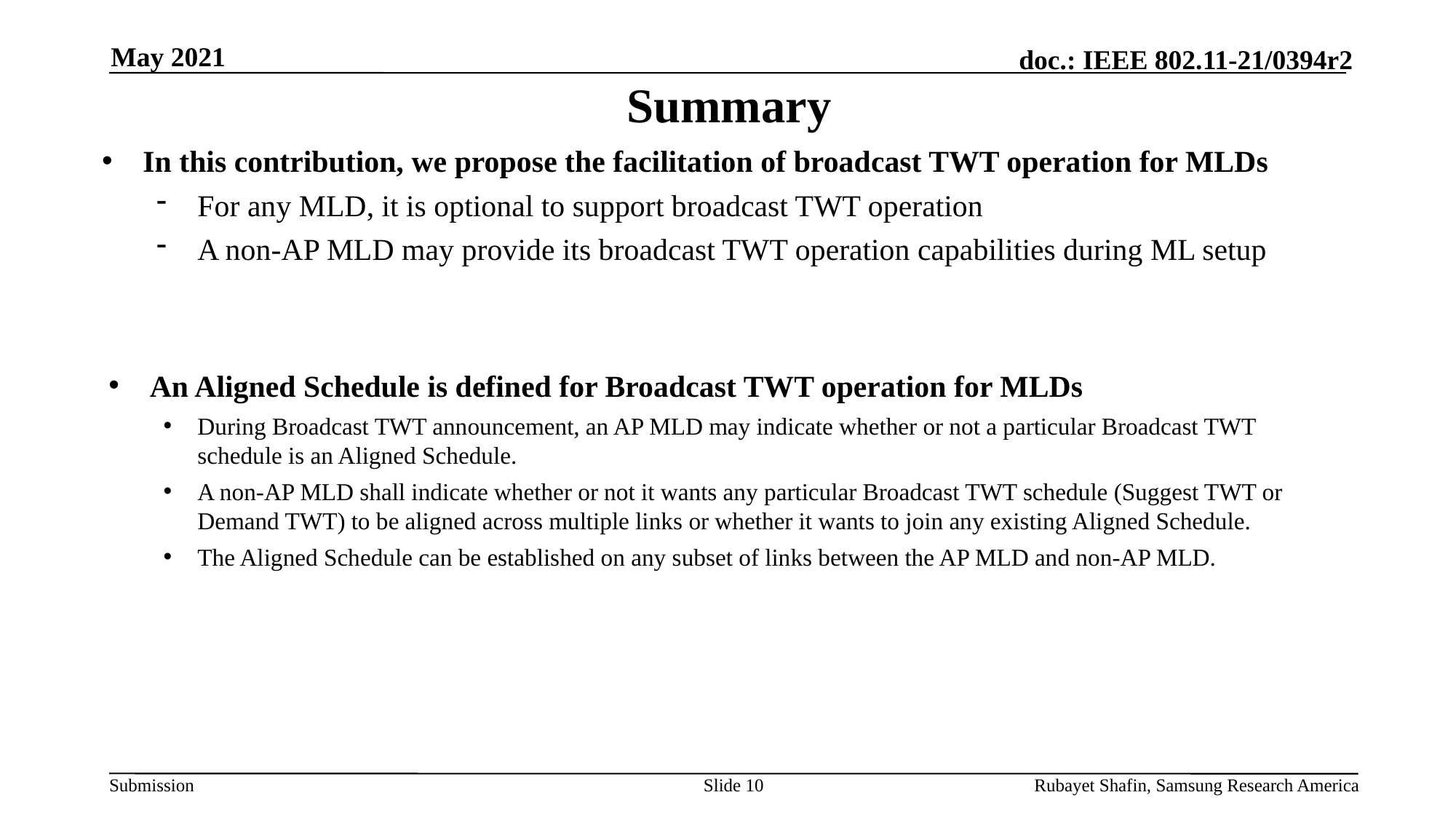

# Summary
May 2021
In this contribution, we propose the facilitation of broadcast TWT operation for MLDs
For any MLD, it is optional to support broadcast TWT operation
A non-AP MLD may provide its broadcast TWT operation capabilities during ML setup

An Aligned Schedule is defined for Broadcast TWT operation for MLDs
During Broadcast TWT announcement, an AP MLD may indicate whether or not a particular Broadcast TWT schedule is an Aligned Schedule.
A non-AP MLD shall indicate whether or not it wants any particular Broadcast TWT schedule (Suggest TWT or Demand TWT) to be aligned across multiple links or whether it wants to join any existing Aligned Schedule.
The Aligned Schedule can be established on any subset of links between the AP MLD and non-AP MLD.

Slide 10
Rubayet Shafin, Samsung Research America